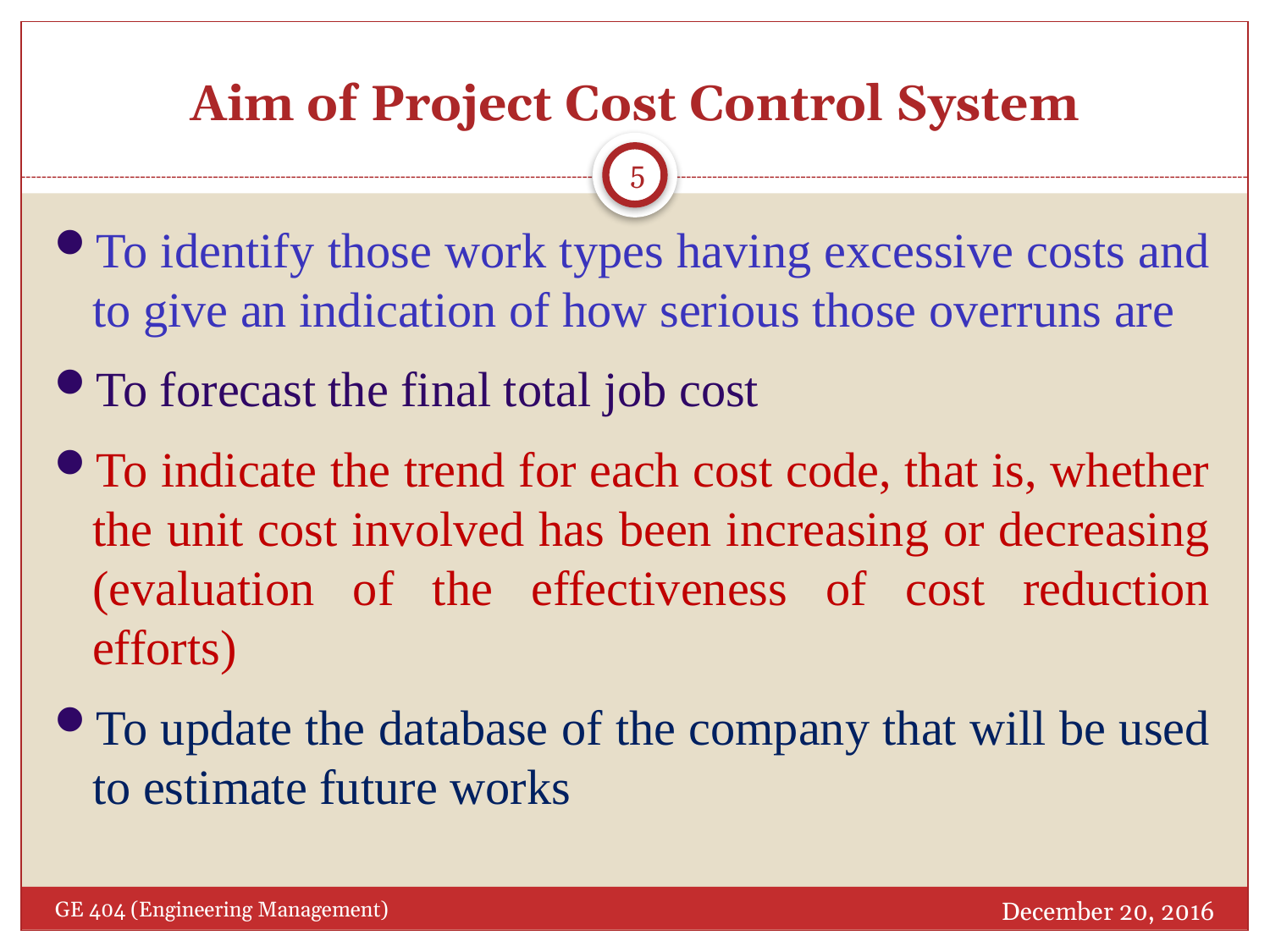

# Aim of Project Cost Control System
5
To identify those work types having excessive costs and to give an indication of how serious those overruns are
To forecast the final total job cost
To indicate the trend for each cost code, that is, whether the unit cost involved has been increasing or decreasing (evaluation of the effectiveness of cost reduction efforts)
To update the database of the company that will be used to estimate future works

December 20, 2016
GE 404 (Engineering Management)